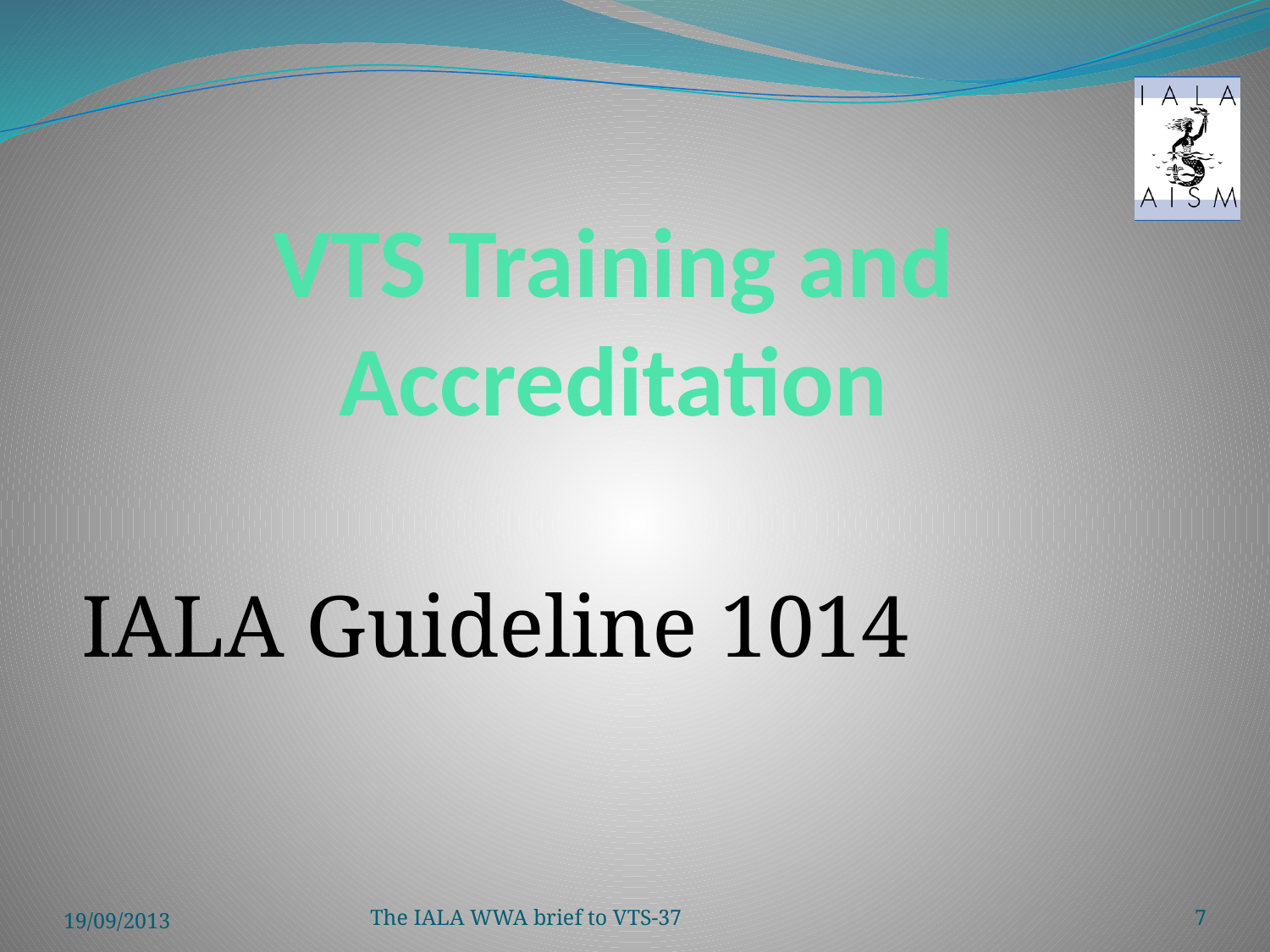

# VTS Training and Accreditation
IALA Guideline 1014
19/09/2013
The IALA WWA brief to VTS-37
7